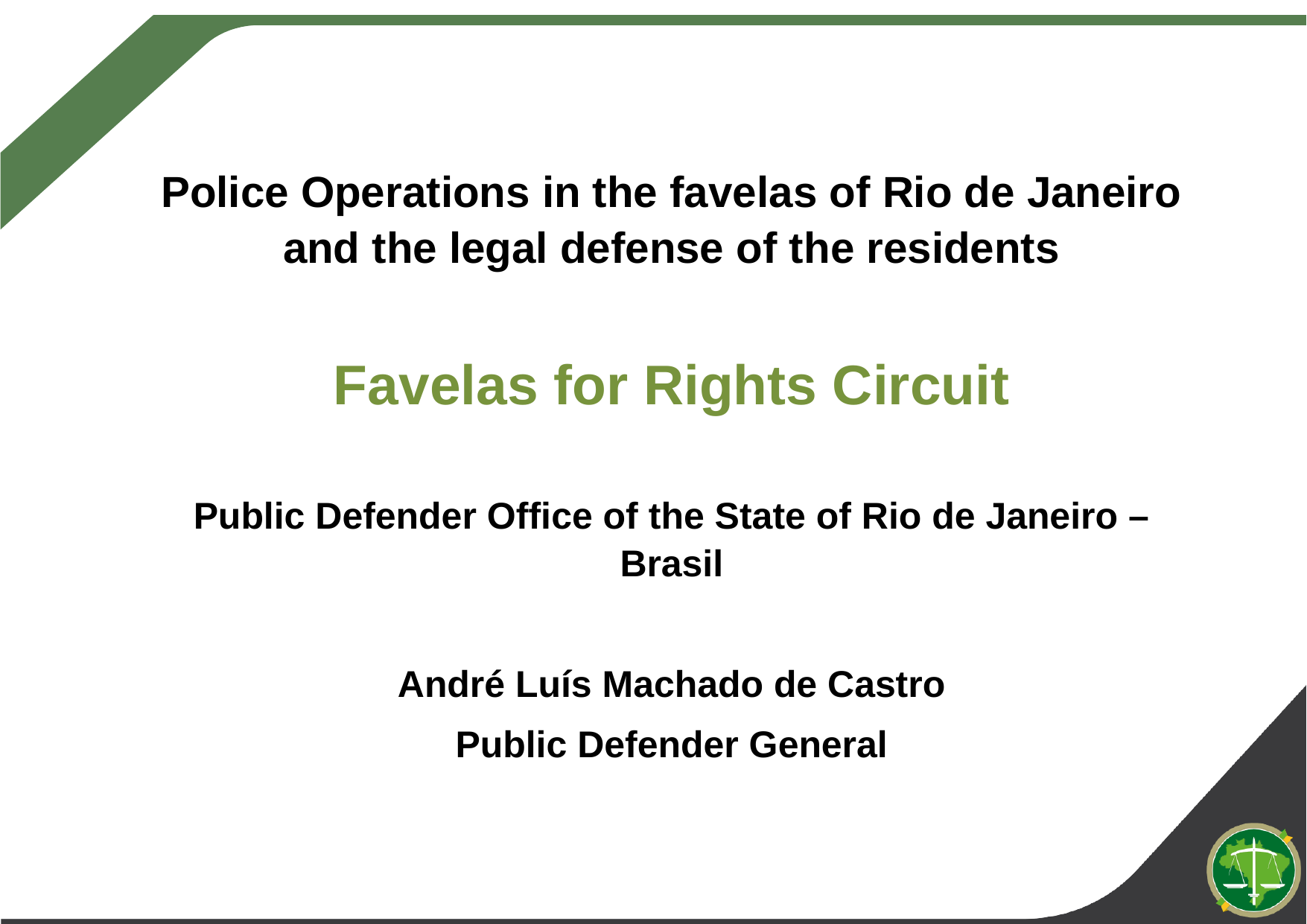

Police Operations in the favelas of Rio de Janeiro and the legal defense of the residents

Favelas for Rights Circuit

Public Defender Office of the State of Rio de Janeiro – Brasil

André Luís Machado de Castro
Public Defender General